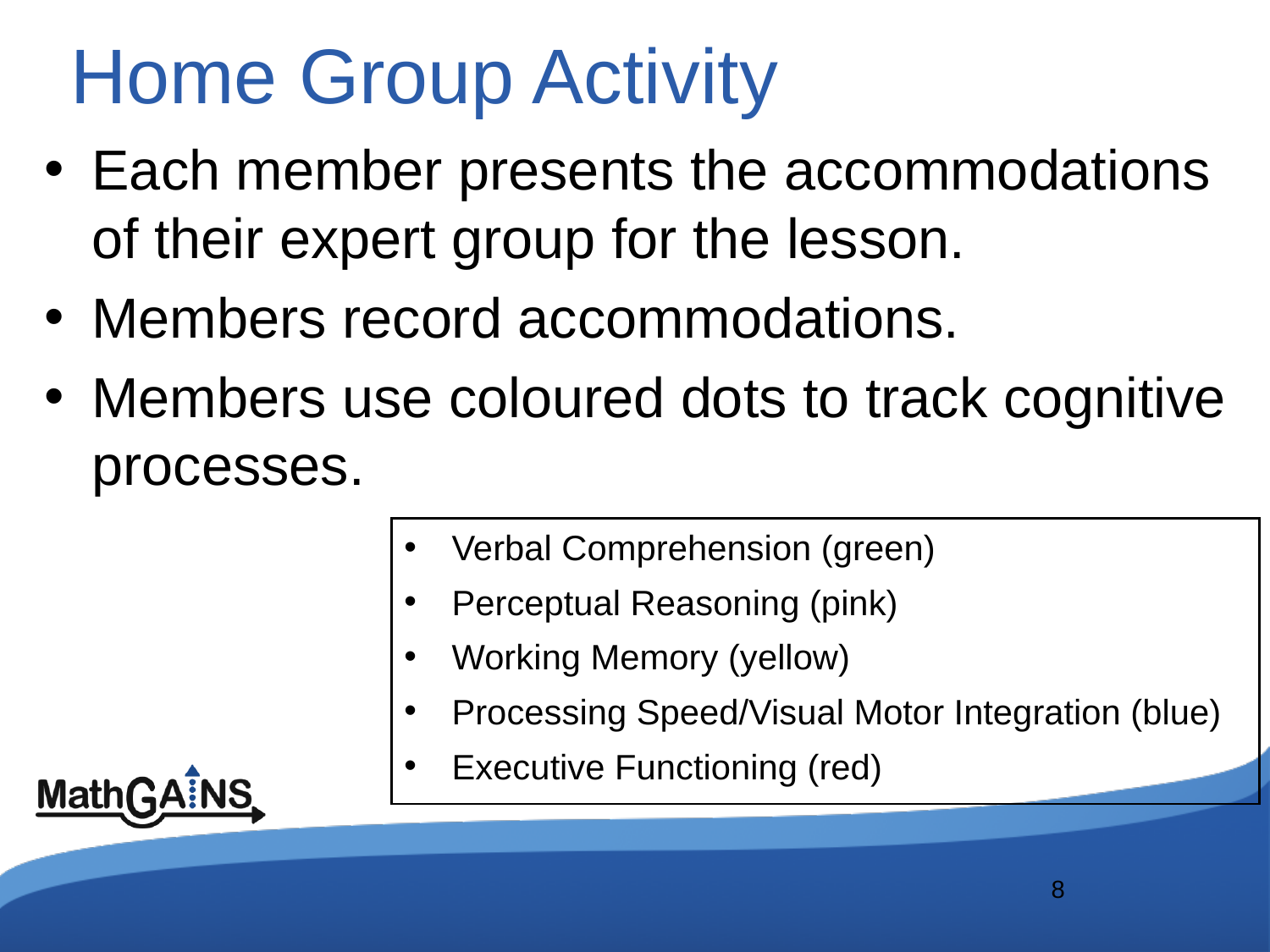

# Home Group Activity
Each member presents the accommodations of their expert group for the lesson.
Members record accommodations.
Members use coloured dots to track cognitive processes.

Verbal Comprehension (green)
Perceptual Reasoning (pink)
Working Memory (yellow)
Processing Speed/Visual Motor Integration (blue)
Executive Functioning (red)
8